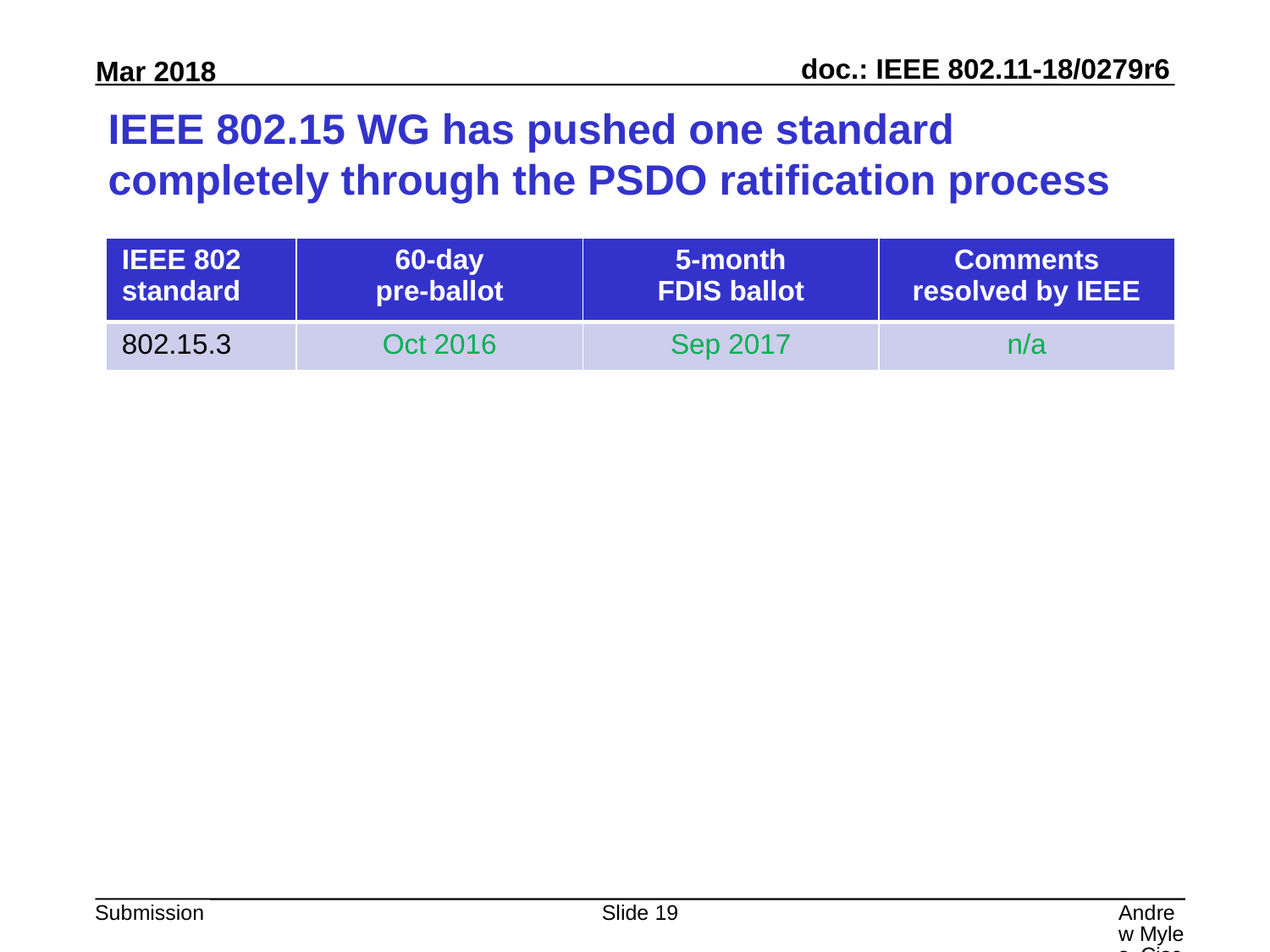

# IEEE 802.15 WG has pushed one standard  completely through the PSDO ratification process
| IEEE 802 standard | 60-day pre-ballot | 5-month FDIS ballot | Comments resolved by IEEE |
| --- | --- | --- | --- |
| 802.15.3 | Oct 2016 | Sep 2017 | n/a |
Slide 19
Andrew Myles, Cisco